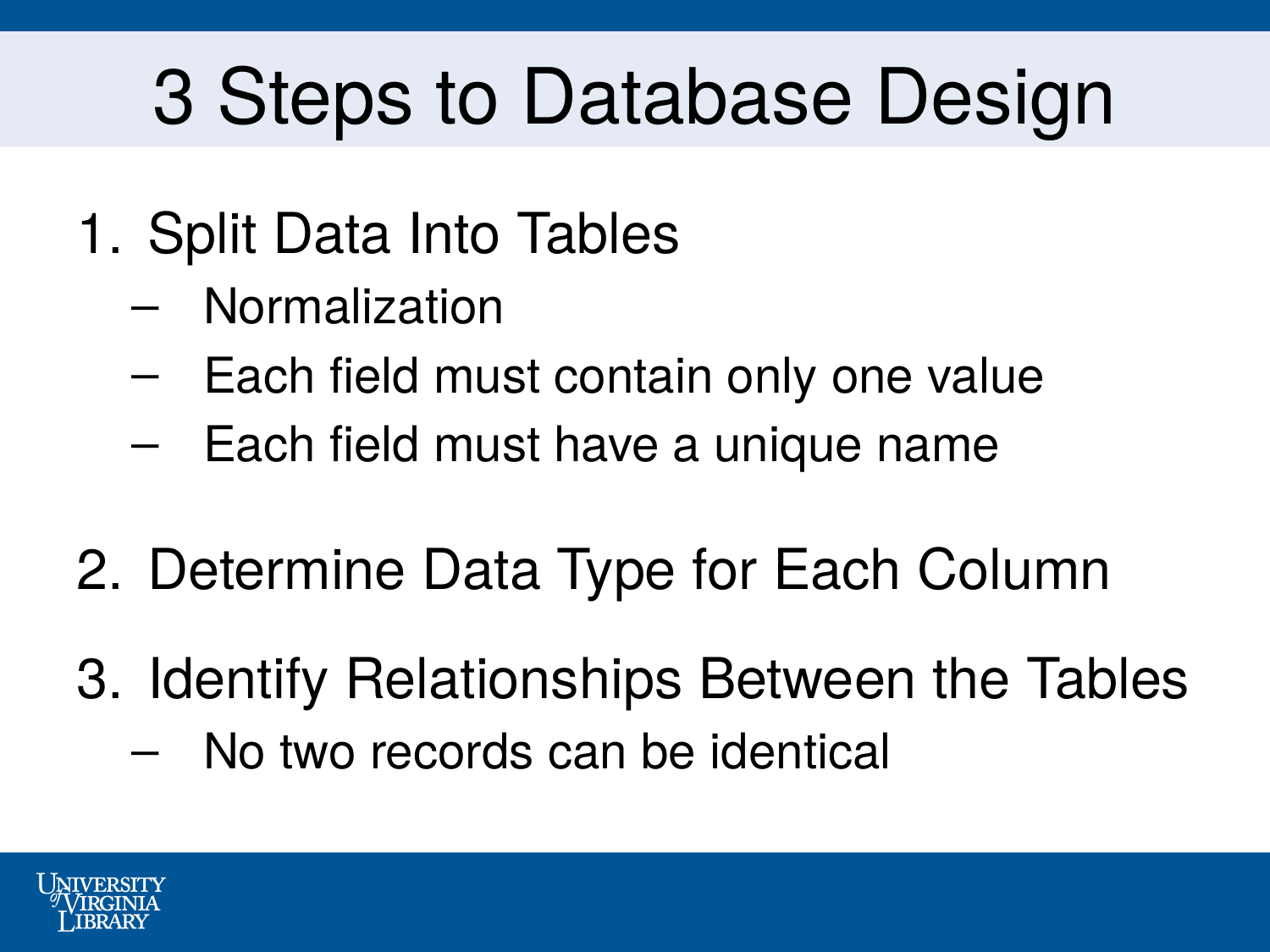

# 3 Steps to Database Design
Split Data Into Tables
Normalization
Each field must contain only one value
Each field must have a unique name

Determine Data Type for Each Column

Identify Relationships Between the Tables
No two records can be identical